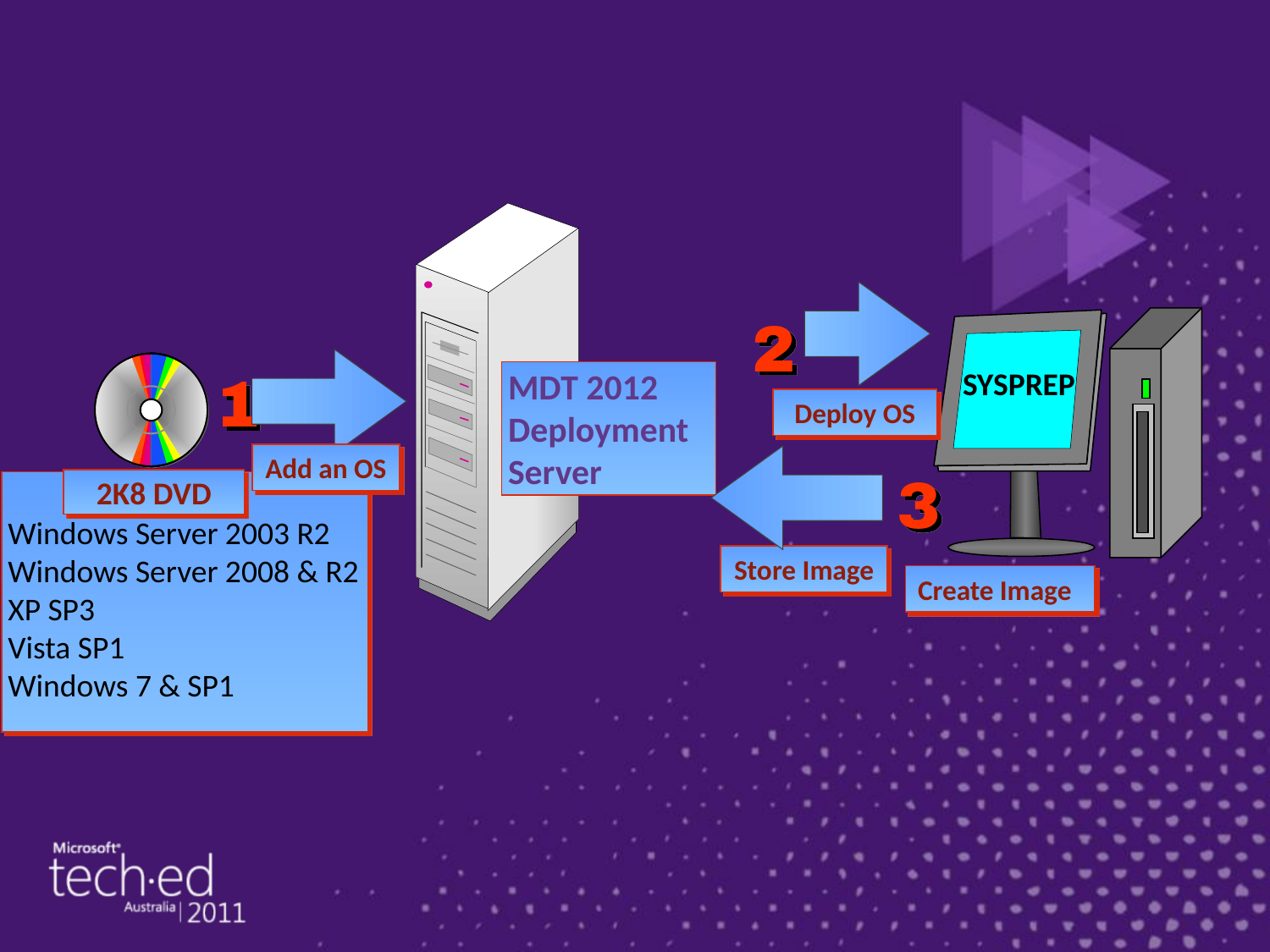

#

Create Image
2
Deploy OS

1
Add an OS

MDT 2012 Deployment Server
SYSPREP

3
Store Image
2K8 DVD
W7 DVD
Windows Server 2003 R2
Windows Server 2008 & R2
XP SP3
Vista SP1
Windows 7 & SP1